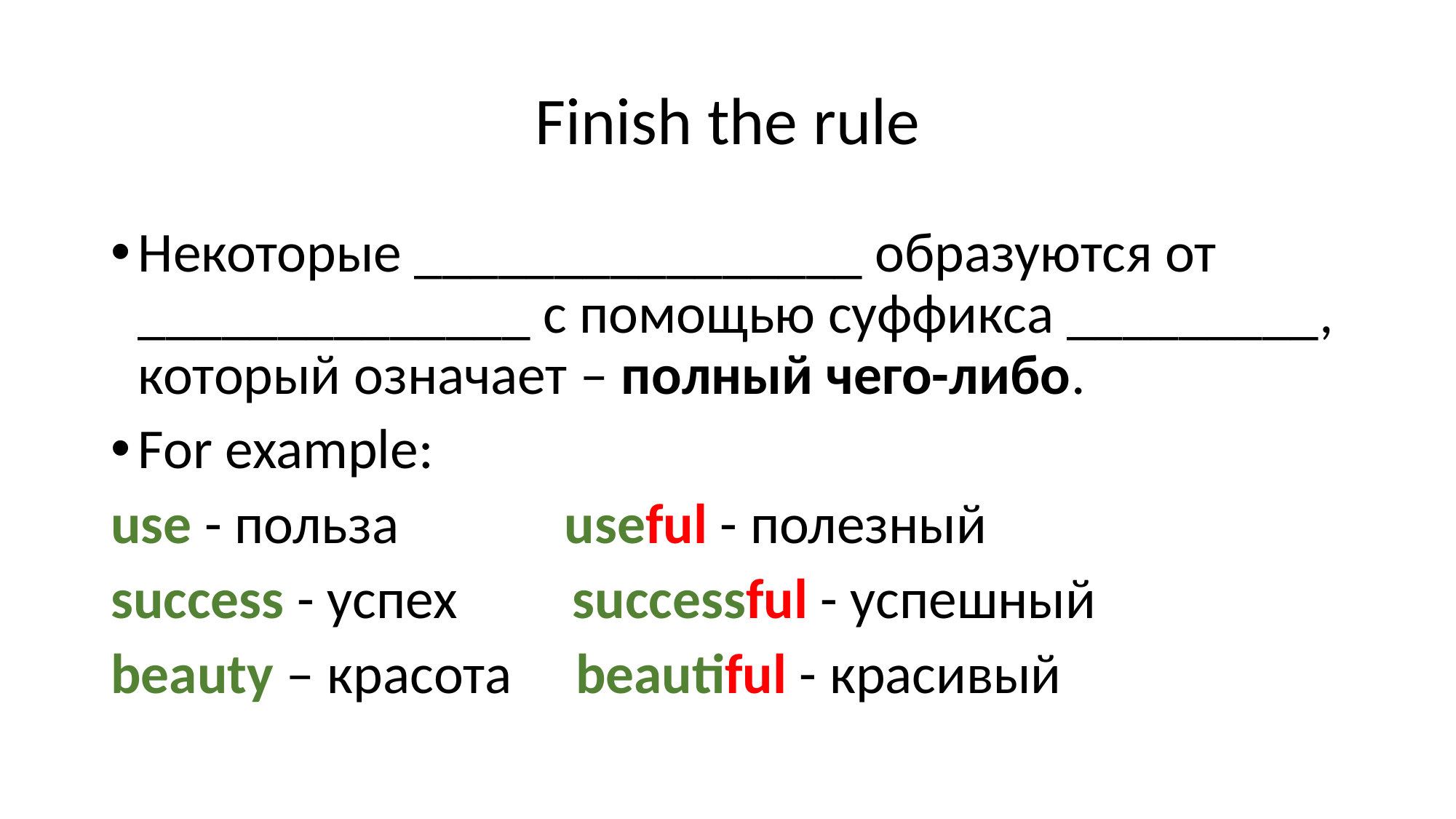

# Finish the rule
Некоторые ________________ образуются от ______________ с помощью суффикса _________, который означает – полный чего-либо.
For example:
use - польза             useful - полезный
success - успех         successful - успешный
beauty – красота     beautiful - красивый